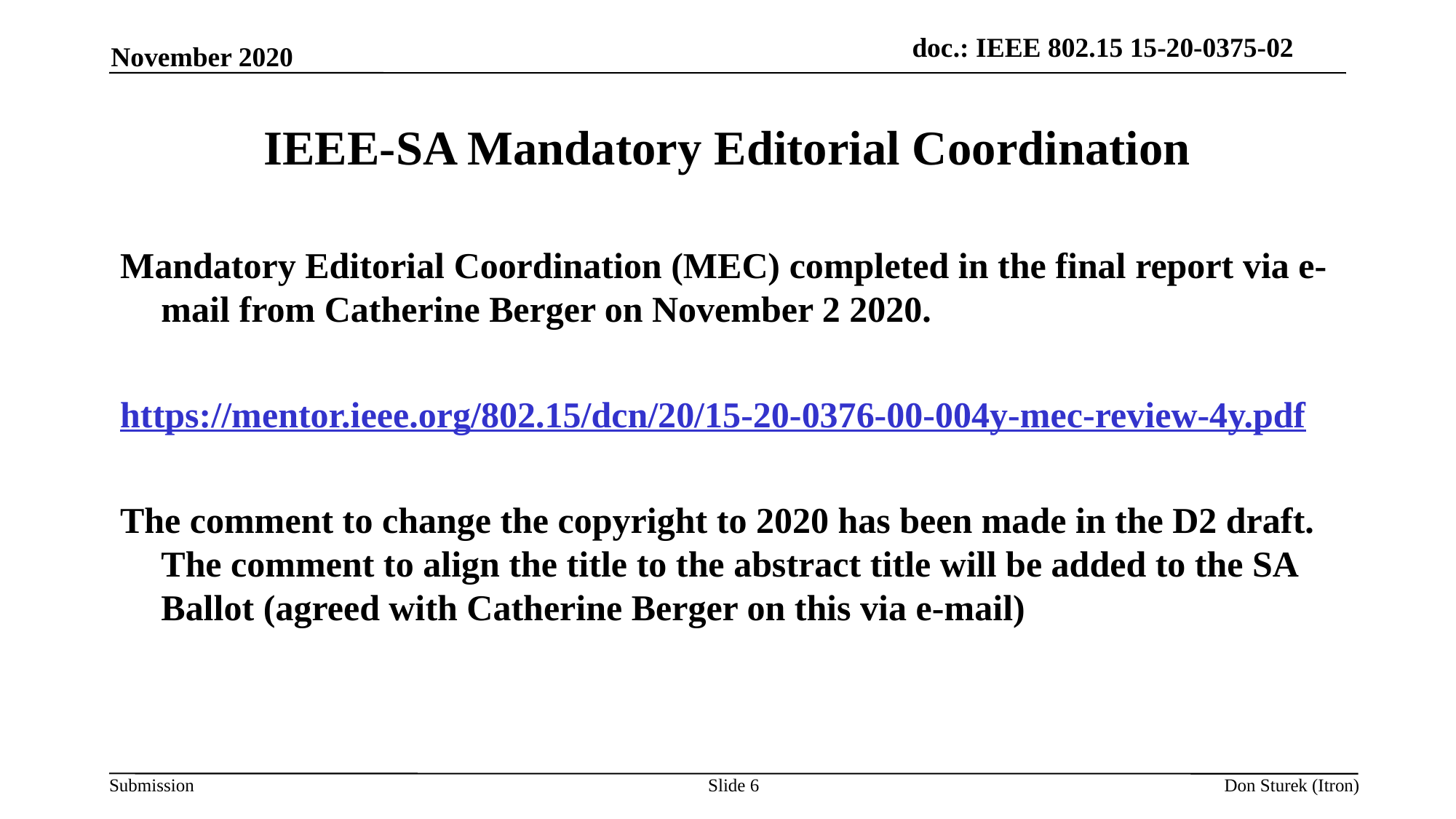

November 2020
# IEEE-SA Mandatory Editorial Coordination
Mandatory Editorial Coordination (MEC) completed in the final report via e-mail from Catherine Berger on November 2 2020.

https://mentor.ieee.org/802.15/dcn/20/15-20-0376-00-004y-mec-review-4y.pdf

The comment to change the copyright to 2020 has been made in the D2 draft.  The comment to align the title to the abstract title will be added to the SA Ballot (agreed with Catherine Berger on this via e-mail)
Slide 6
Don Sturek (Itron)